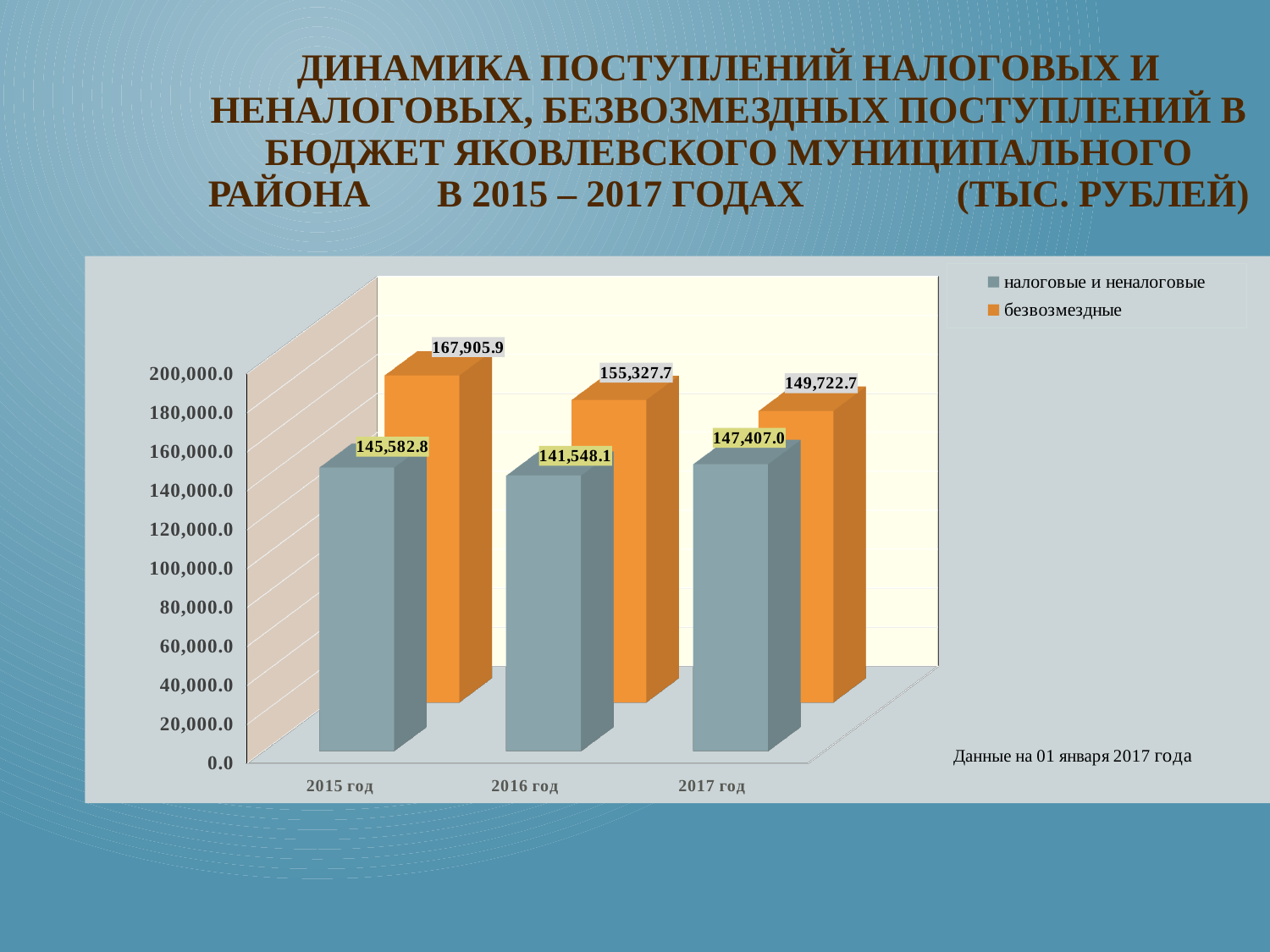

Динамика поступлений налоговых и неналоговых, безвозмездных поступлений в бюджет Яковлевского муниципального района       в 2015 – 2017 годах                (тыс. рублей)

[unsupported chart]